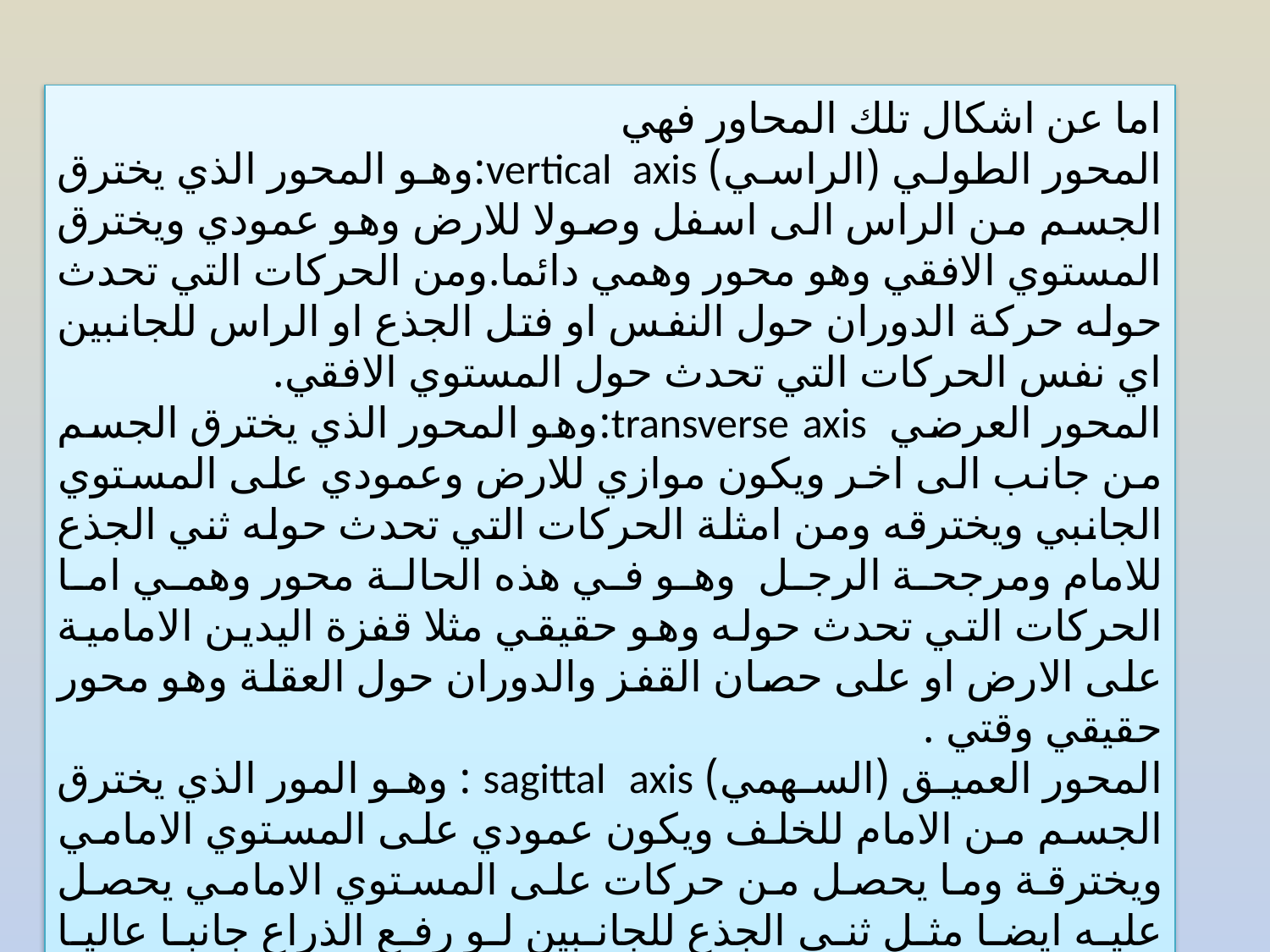

اما عن اشكال تلك المحاور فهي
المحور الطولي (الراسي) vertical axis:وهو المحور الذي يخترق الجسم من الراس الى اسفل وصولا للارض وهو عمودي ويخترق المستوي الافقي وهو محور وهمي دائما.ومن الحركات التي تحدث حوله حركة الدوران حول النفس او فتل الجذع او الراس للجانبين اي نفس الحركات التي تحدث حول المستوي الافقي.
المحور العرضي  transverse axis:وهو المحور الذي يخترق الجسم من جانب الى اخر ويكون موازي للارض وعمودي على المستوي الجانبي ويخترقه ومن امثلة الحركات التي تحدث حوله ثني الجذع للامام ومرجحة الرجل  وهو في هذه الحالة محور وهمي اما الحركات التي تحدث حوله وهو حقيقي مثلا قفزة اليدين الامامية على الارض او على حصان القفز والدوران حول العقلة وهو محور حقيقي وقتي .
المحور العميق (السهمي) sagittal axis : وهو المور الذي يخترق الجسم من الامام للخلف ويكون عمودي على المستوي الامامي ويخترقة وما يحصل من حركات على المستوي الامامي يحصل عليه ايضا مثل ثني الجذع للجانبين لو رفع الذراع جانبا عاليا وللجسم كاملا حركة العجلة البشرية ودائما ما يكون هذا المحور وهمي .